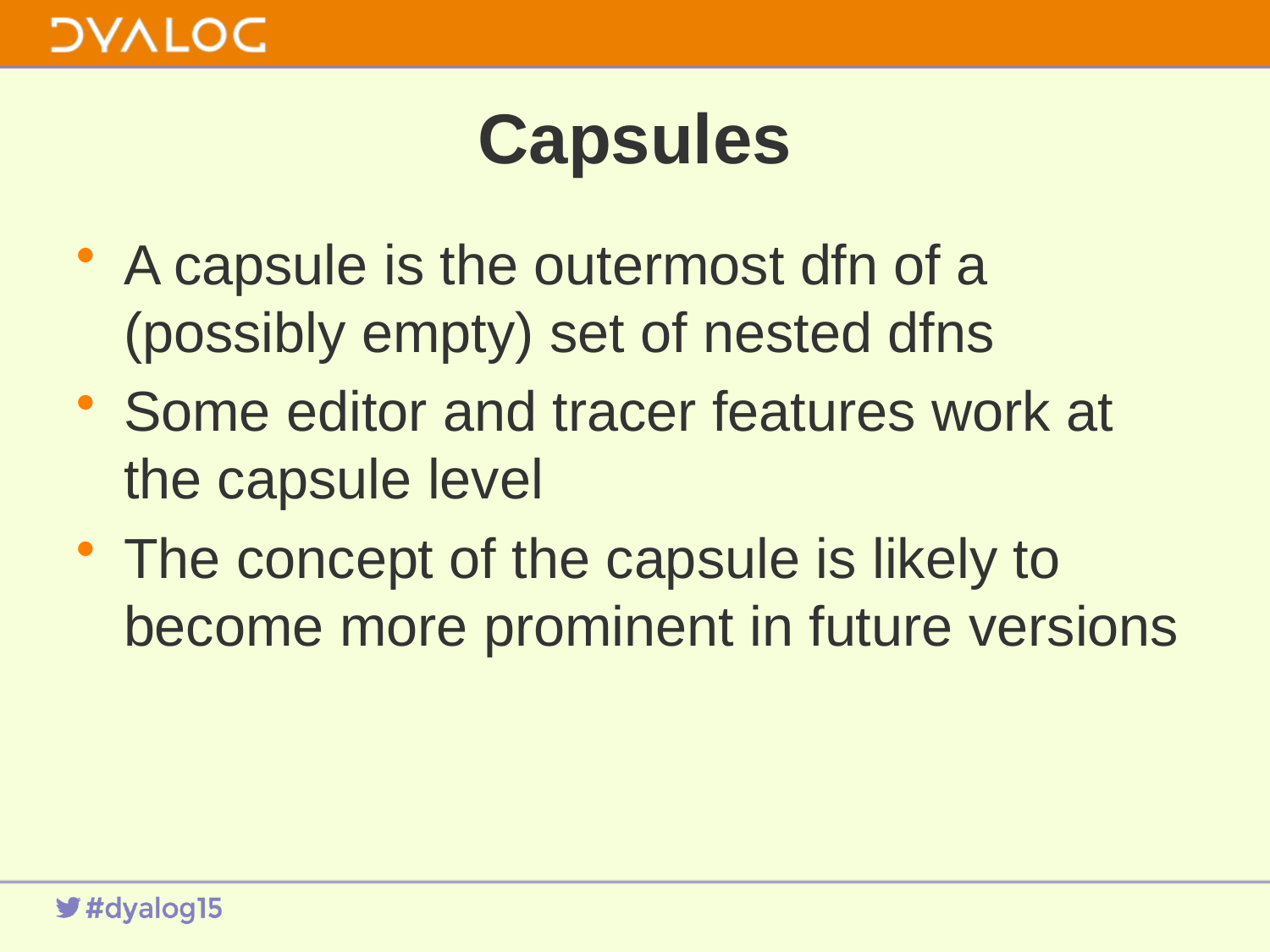

# Capsules
A capsule is the outermost dfn of a (possibly empty) set of nested dfns
Some editor and tracer features work at the capsule level
The concept of the capsule is likely to become more prominent in future versions